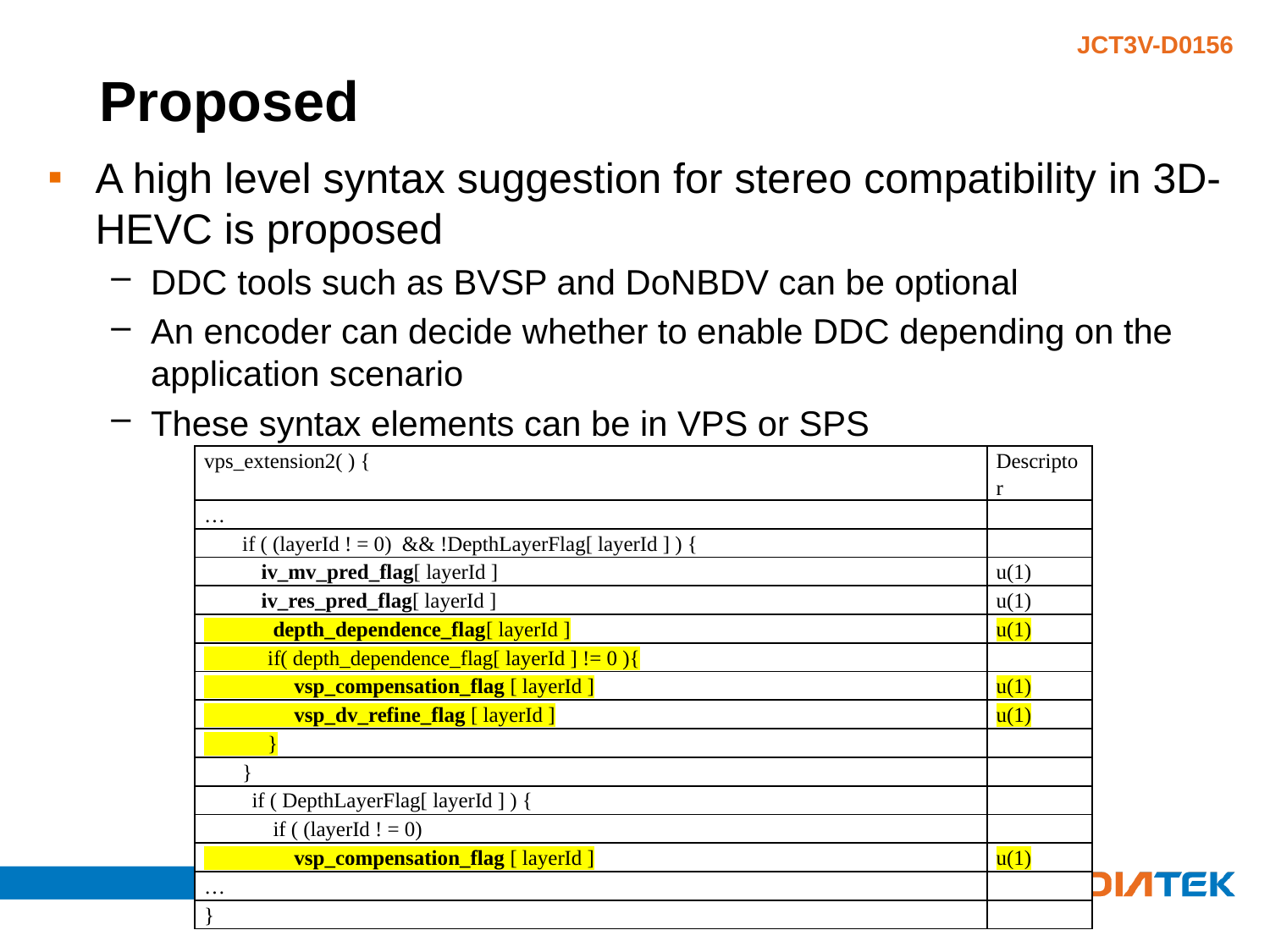

# Proposed
A high level syntax suggestion for stereo compatibility in 3D-HEVC is proposed
DDC tools such as BVSP and DoNBDV can be optional
An encoder can decide whether to enable DDC depending on the application scenario
These syntax elements can be in VPS or SPS
| vps\_extension2( ) { | Descriptor |
| --- | --- |
| … |  |
| if ( (layerId ! = 0)  && !DepthLayerFlag[ layerId ] ) { |  |
| iv\_mv\_pred\_flag[ layerId ] | u(1) |
| iv\_res\_pred\_flag[ layerId ] | u(1) |
| depth\_dependence\_flag[ layerId ] | u(1) |
| if( depth\_dependence\_flag[ layerId ] != 0 ){ |  |
| vsp\_compensation\_flag [ layerId ] | u(1) |
| vsp\_dv\_refine\_flag [ layerId ] | u(1) |
| } |  |
| } |  |
| if ( DepthLayerFlag[ layerId ] ) { |  |
| if ( (layerId ! = 0) |  |
| vsp\_compensation\_flag [ layerId ] | u(1) |
| … |  |
| } |  |
5